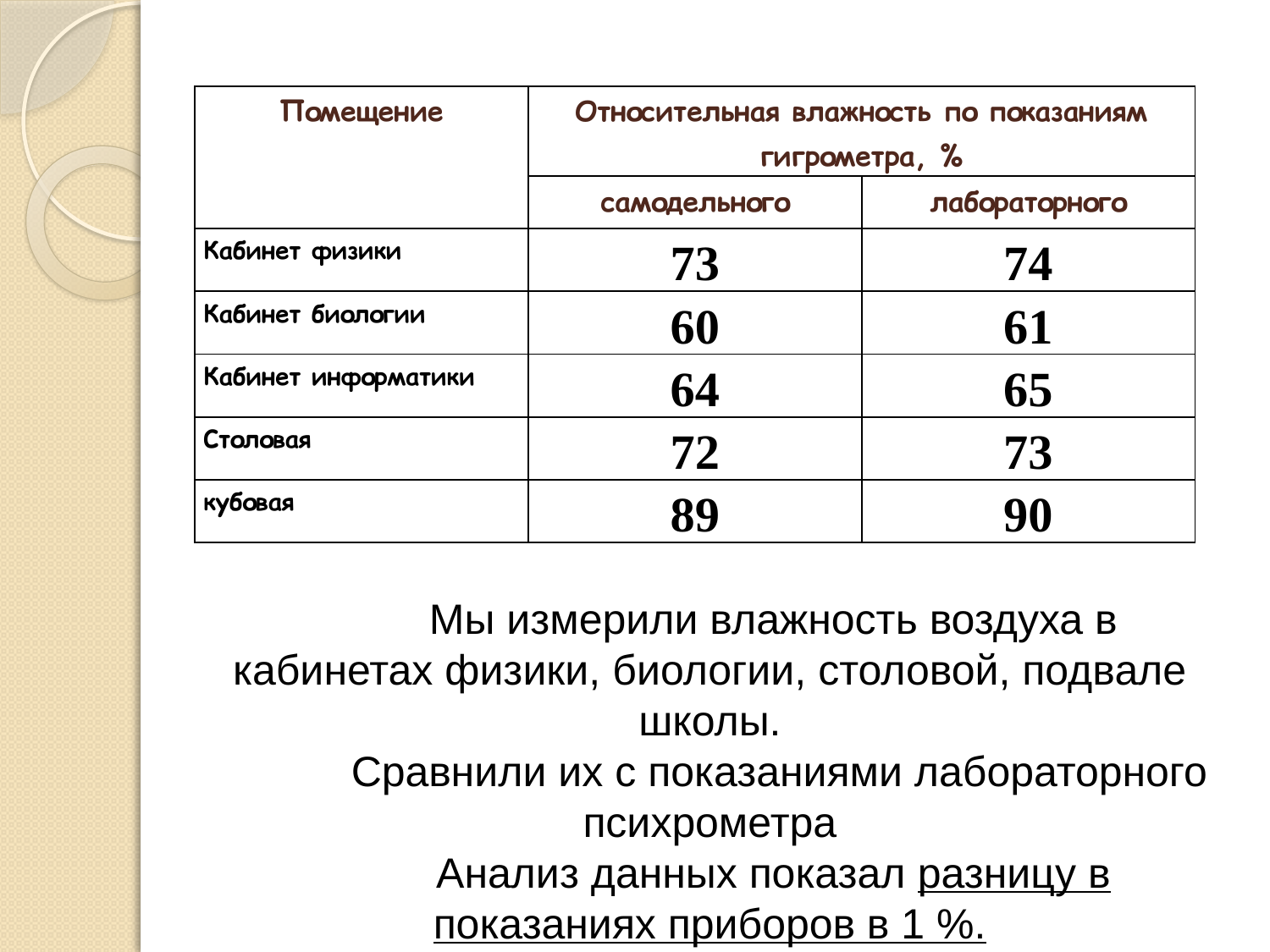

| Помещение | Относительная влажность по показаниям гигрометра, % |  |
| --- | --- | --- |
|  | самодельного | лабораторного |
| Кабинет физики | 73 | 74 |
| Кабинет биологии | 60 | 61 |
| Кабинет информатики | 64 | 65 |
| Столовая | 72 | 73 |
| кубовая | 89 | 90 |
	Мы измерили влажность воздуха в кабинетах физики, биологии, столовой, подвале школы.
	 Сравнили их с показаниями лабораторного психрометра
	Анализ данных показал разницу в показаниях приборов в 1 %.